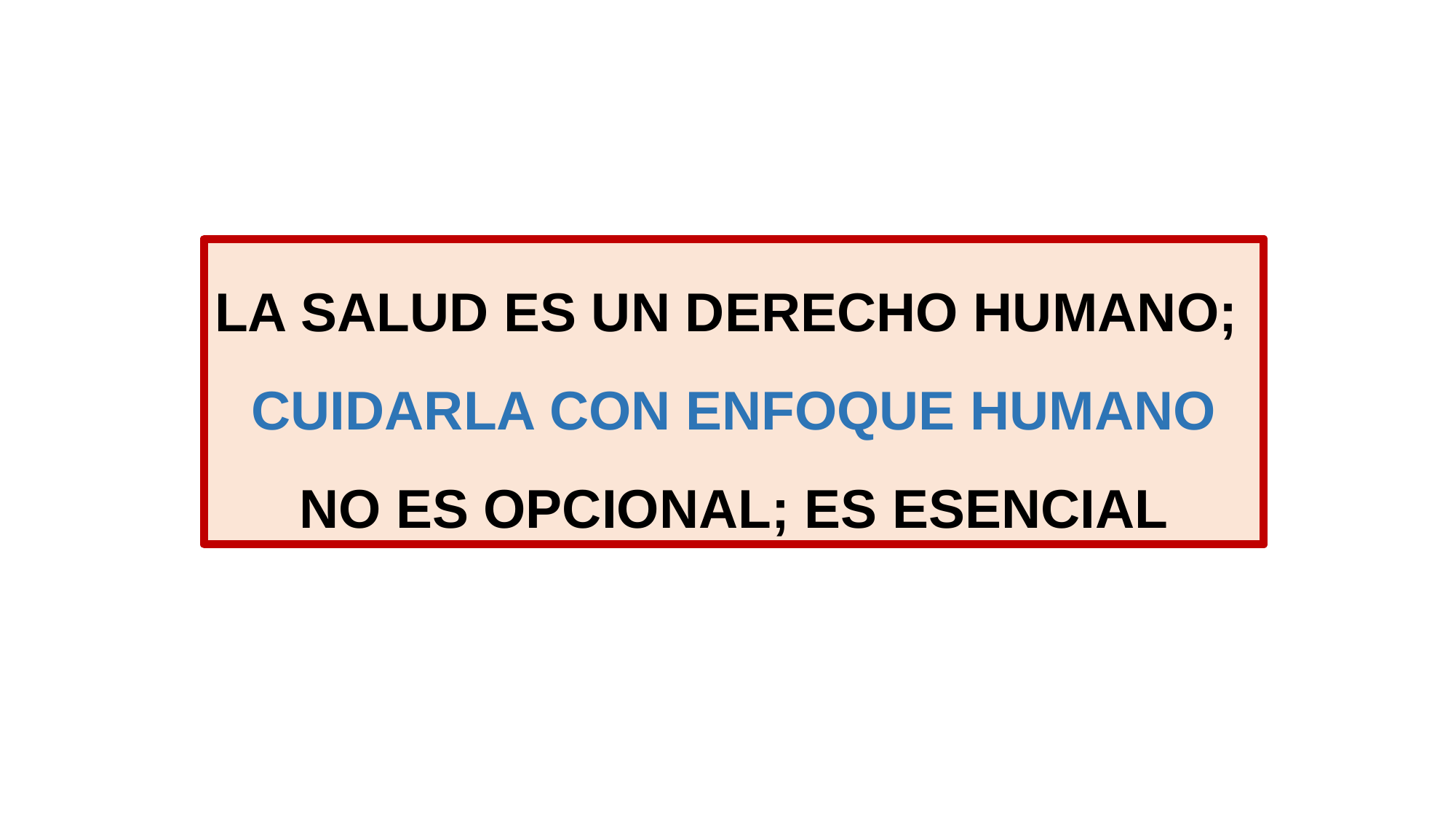

LA SALUD ES UN DERECHO HUMANO;
CUIDARLA CON ENFOQUE HUMANO
NO ES OPCIONAL; ES ESENCIAL